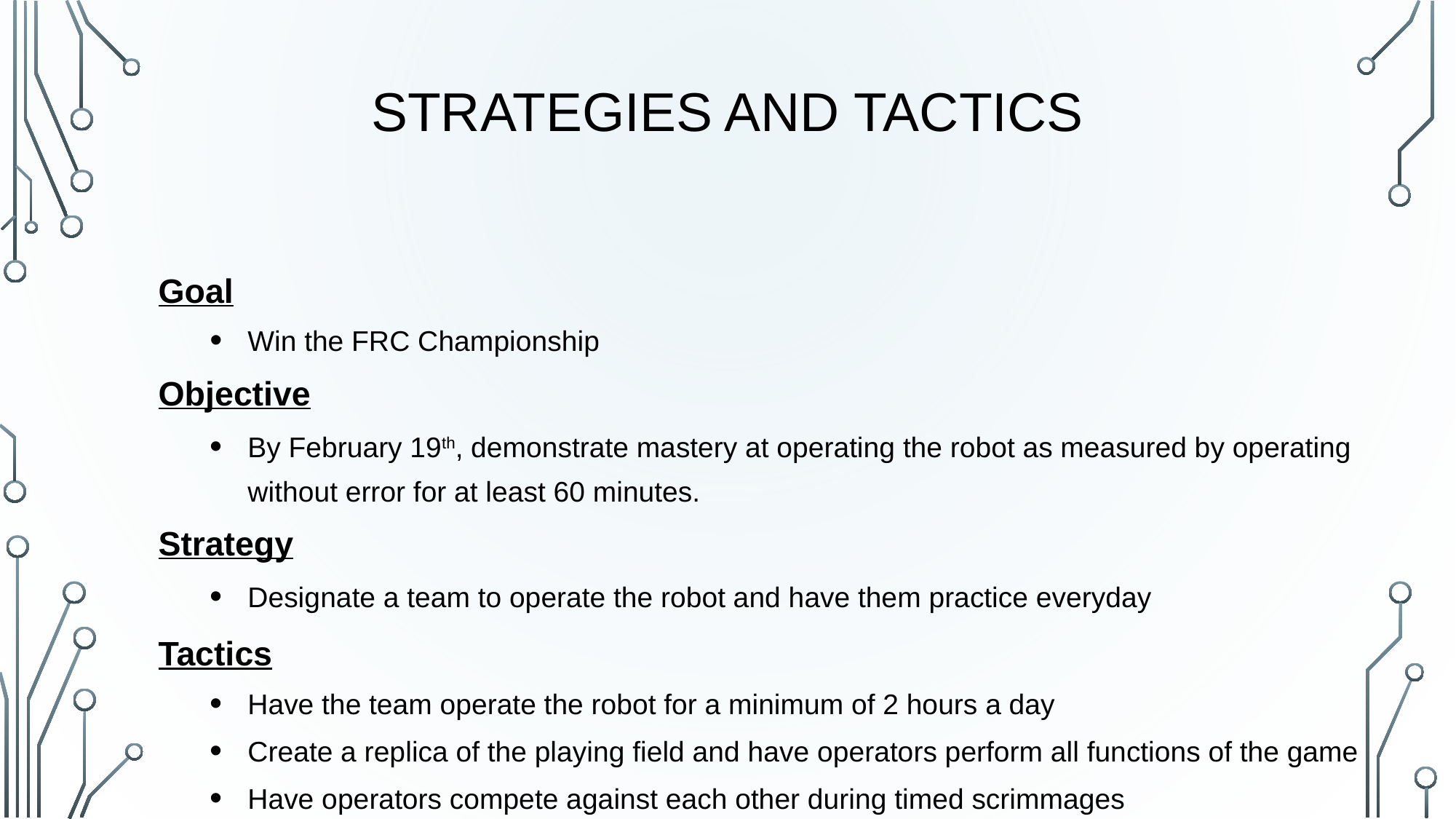

Strategies and tactics
Goal
Win the FRC Championship
Objective
By February 19th, demonstrate mastery at operating the robot as measured by operating without error for at least 60 minutes.
Strategy
Designate a team to operate the robot and have them practice everyday
Tactics
Have the team operate the robot for a minimum of 2 hours a day
Create a replica of the playing field and have operators perform all functions of the game
Have operators compete against each other during timed scrimmages